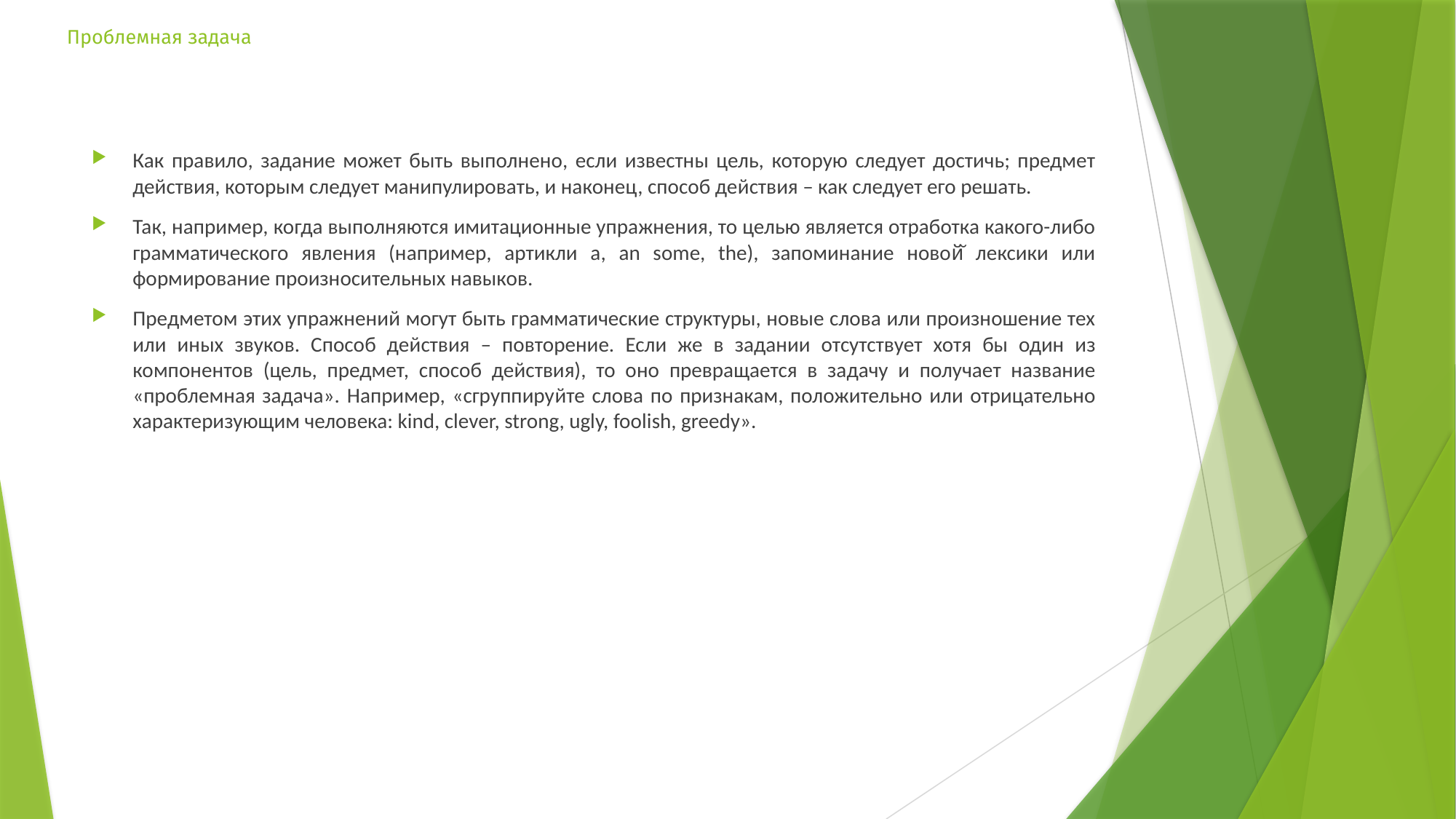

# Проблемная задача

Как правило, задание может быть выполнено, если известны цель, которую следует достичь; предмет действия, которым следует манипулировать, и наконец, способ действия – как следует его решать.
Так, например, когда выполняются имитационные упражнения, то целью является отработка какого-либо грамматического явления (например, артикли a, an some, the), запоминание новой̆ лексики или формирование произносительных навыков.
Предметом этих упражнений могут быть грамматические структуры, новые слова или произношение тех или иных звуков. Способ действия – повторение. Если же в задании отсутствует хотя бы один из компонентов (цель, предмет, способ действия), то оно превращается в задачу и получает название «проблемная задача». Например, «сгруппируйте слова по признакам, положительно или отрицательно характеризующим человека: kind, clever, strong, ugly, foolish, greedy».